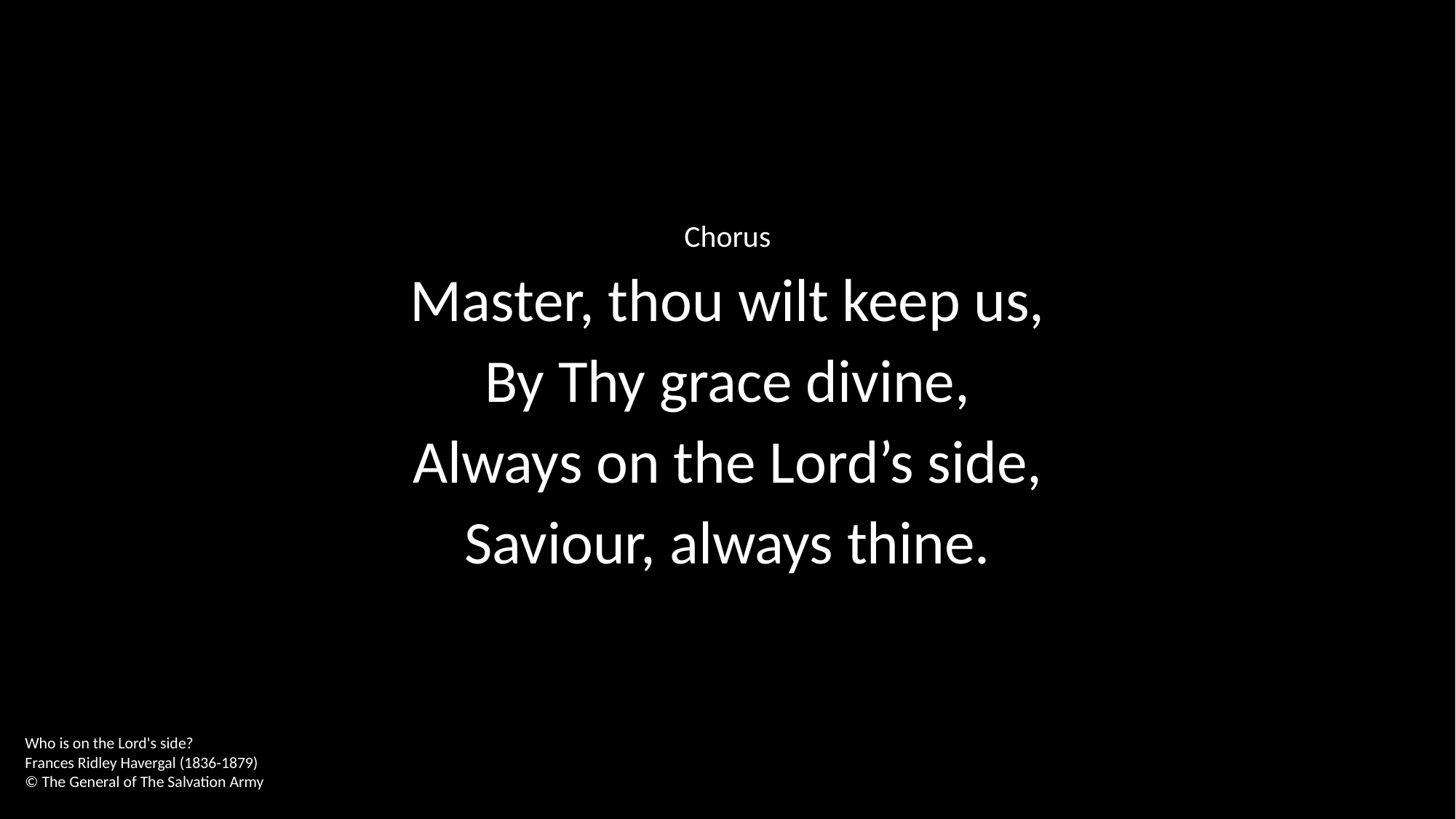

Chorus
Master, thou wilt keep us,
By Thy grace divine,
Always on the Lord’s side,
Saviour, always thine.
Who is on the Lord's side?
Frances Ridley Havergal (1836-1879)
© The General of The Salvation Army